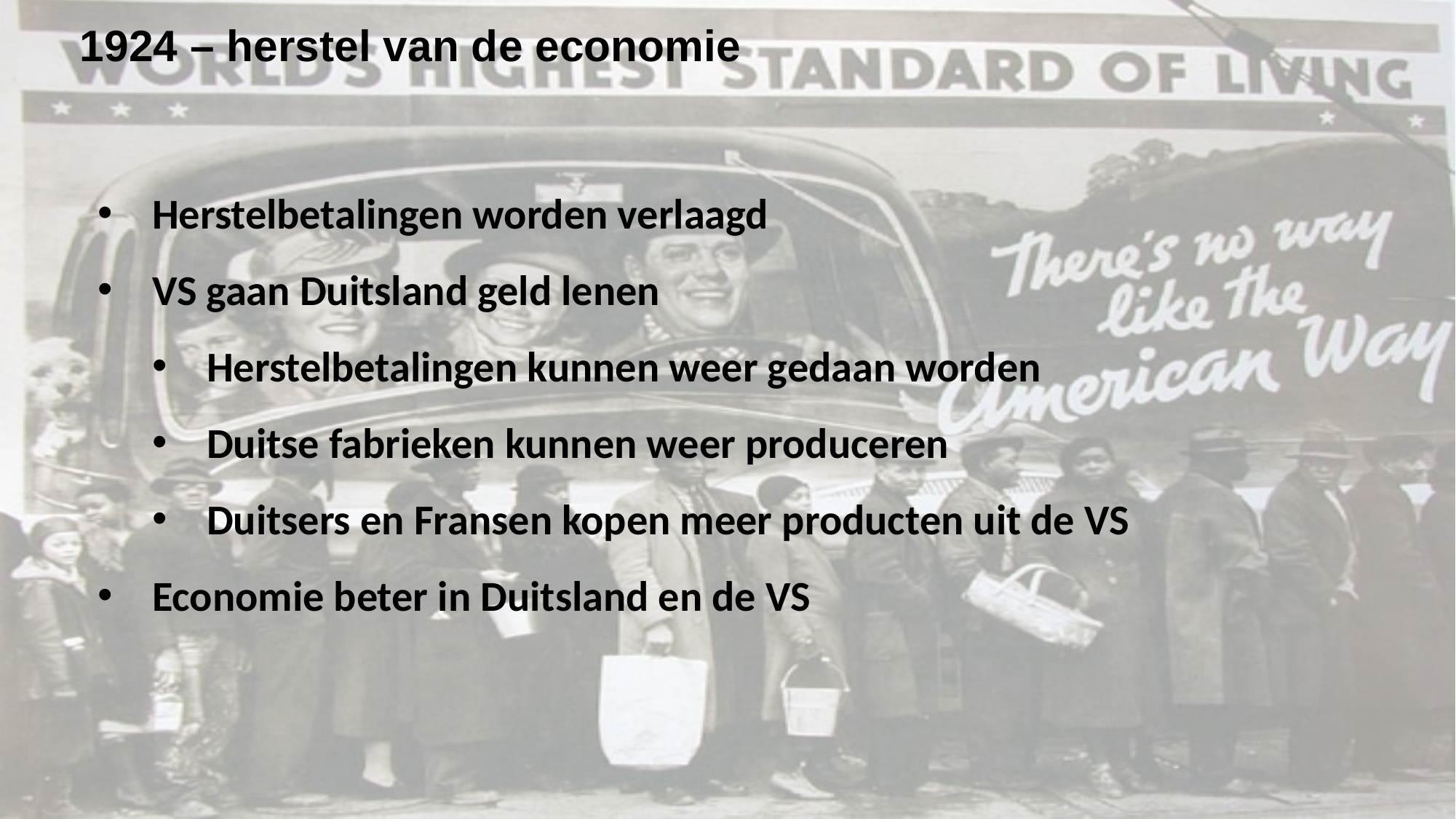

# 1924 – herstel van de economie
Herstelbetalingen worden verlaagd
VS gaan Duitsland geld lenen
Herstelbetalingen kunnen weer gedaan worden
Duitse fabrieken kunnen weer produceren
Duitsers en Fransen kopen meer producten uit de VS
Economie beter in Duitsland en de VS